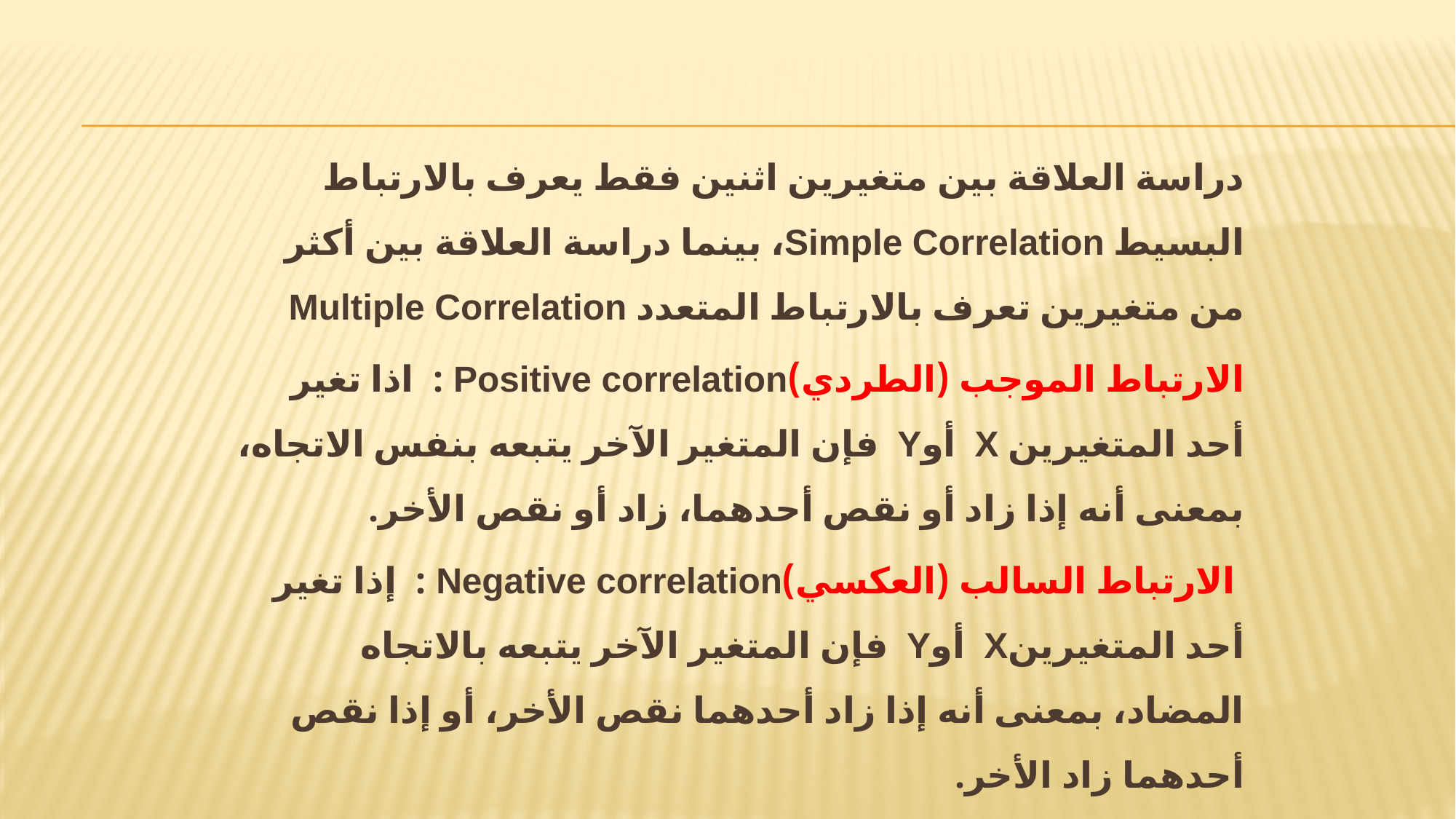

دراسة العلاقة بين متغيرين اثنين فقط يعرف بالارتباط البسيط Simple Correlation، بينما دراسة العلاقة بين أكثر من متغيرين تعرف بالارتباط المتعدد Multiple Correlation
الارتباط الموجب (الطردي)Positive correlation :  اذا تغير أحد المتغيرين X  أوY  فإن المتغير الآخر يتبعه بنفس الاتجاه، بمعنى أنه إذا زاد أو نقص أحدهما، زاد أو نقص الأخر.
 الارتباط السالب (العكسي)Negative correlation :  إذا تغير أحد المتغيرينX  أوY  فإن المتغير الآخر يتبعه بالاتجاه المضاد، بمعنى أنه إذا زاد أحدهما نقص الأخر، أو إذا نقص أحدهما زاد الأخر.